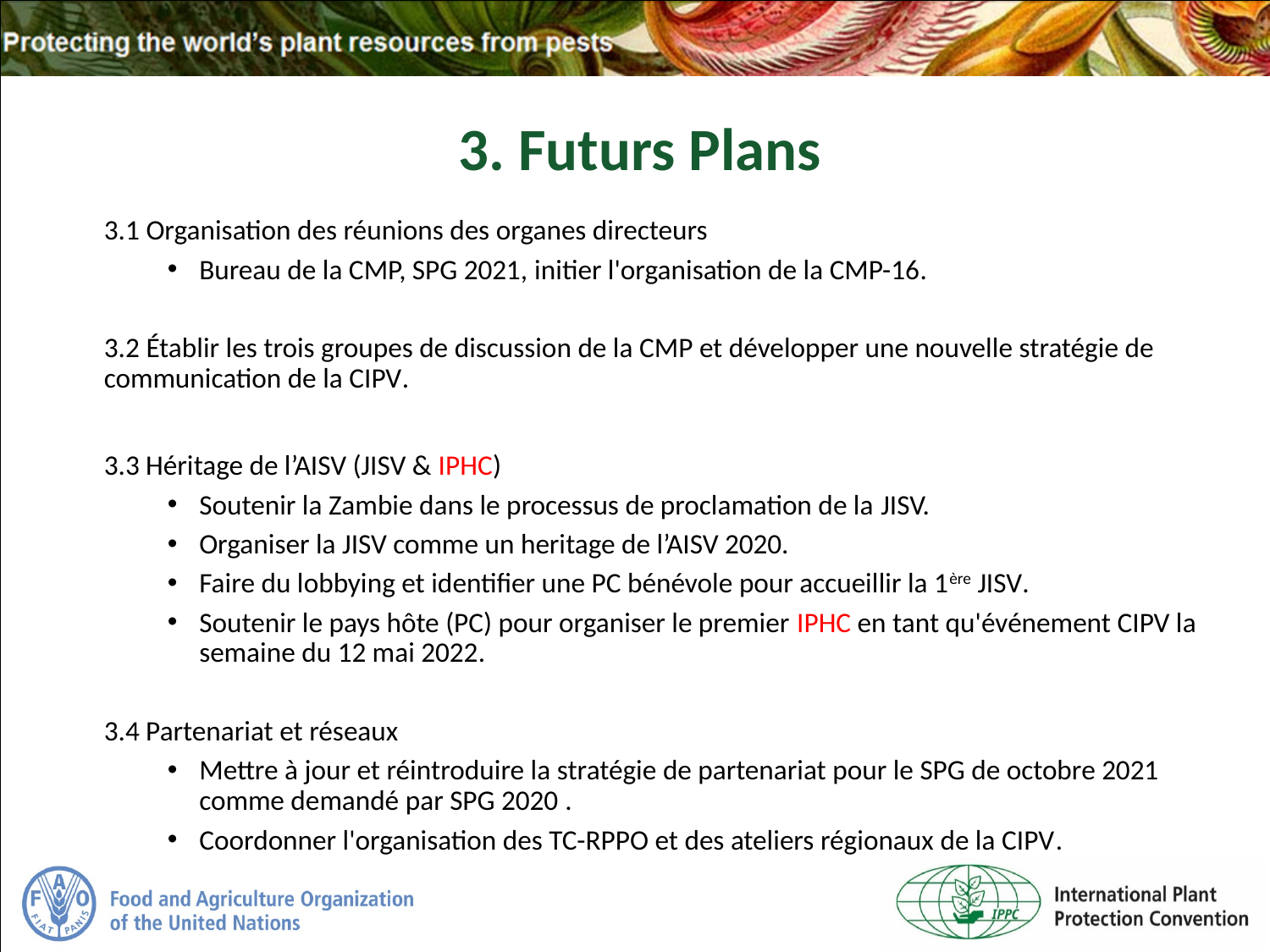

3. Futurs Plans

3.1 Organisation des réunions des organes directeurs
Bureau de la CMP, SPG 2021, initier l'organisation de la CMP-16.

3.2 Établir les trois groupes de discussion de la CMP et développer une nouvelle stratégie de communication de la CIPV.

3.3 Héritage de l’AISV (JISV & IPHC)
Soutenir la Zambie dans le processus de proclamation de la JISV.
Organiser la JISV comme un heritage de l’AISV 2020.
Faire du lobbying et identifier une PC bénévole pour accueillir la 1ère JISV.
Soutenir le pays hôte (PC) pour organiser le premier IPHC en tant qu'événement CIPV la semaine du 12 mai 2022.

3.4 Partenariat et réseaux
Mettre à jour et réintroduire la stratégie de partenariat pour le SPG de octobre 2021 comme demandé par SPG 2020 .
Coordonner l'organisation des TC-RPPO et des ateliers régionaux de la CIPV.